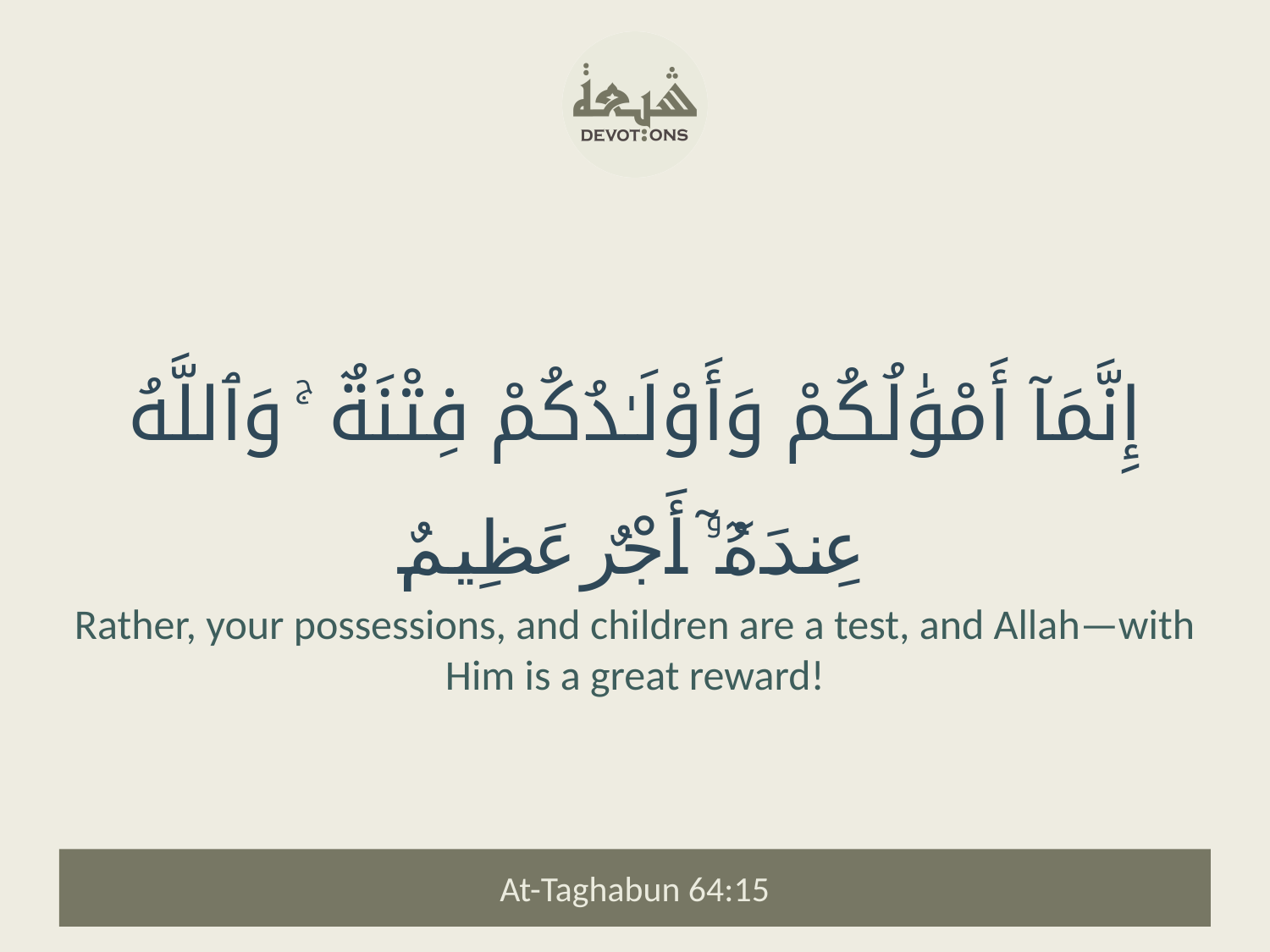

إِنَّمَآ أَمْوَٰلُكُمْ وَأَوْلَـٰدُكُمْ فِتْنَةٌ ۚ وَٱللَّهُ عِندَهُۥٓ أَجْرٌ عَظِيمٌ
Rather, your possessions, and children are a test, and Allah—with Him is a great reward!
At-Taghabun 64:15